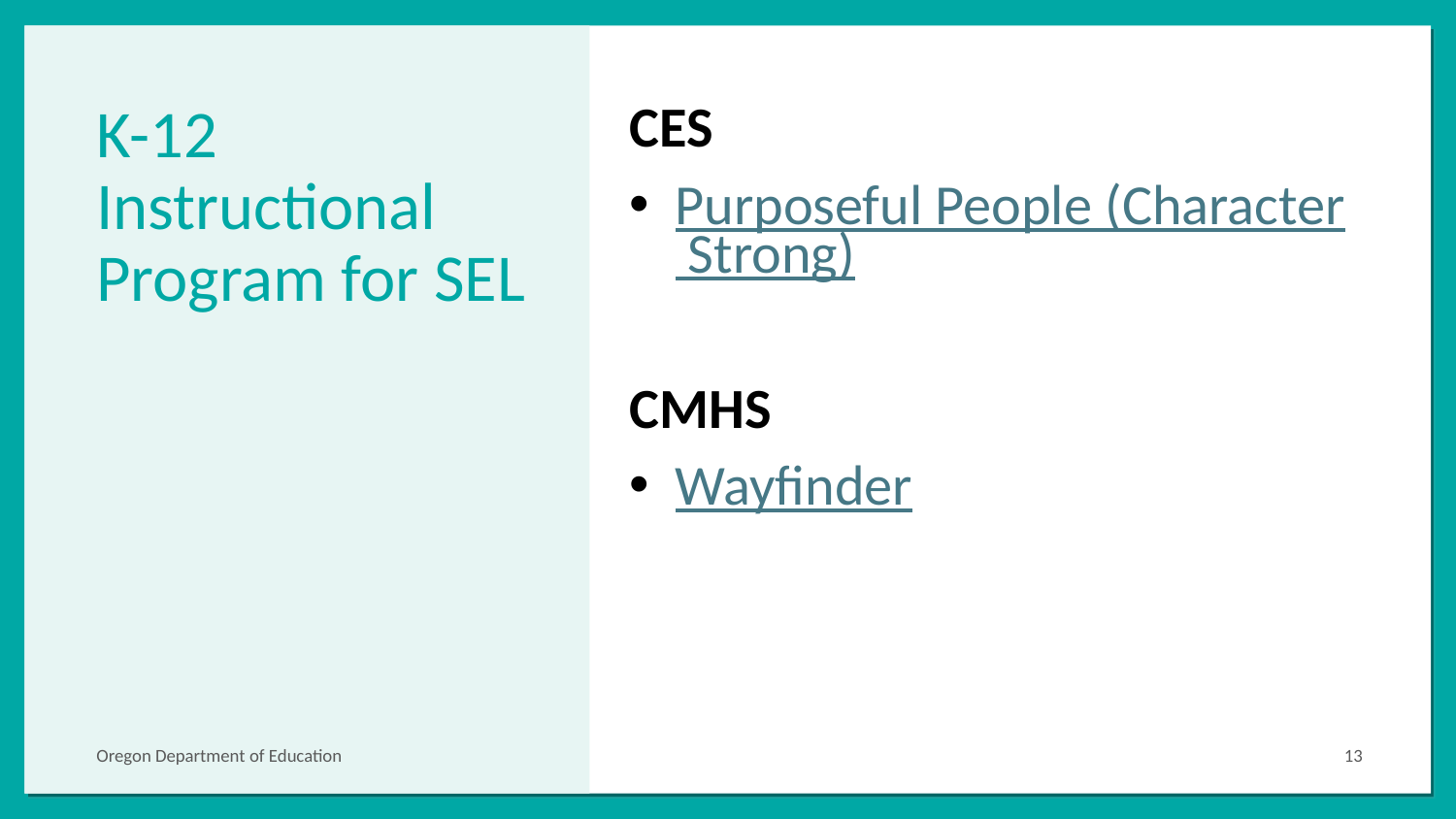

CES
Purposeful People (Character Strong)

CMHS
Wayfinder

# K-12 Instructional Program for SEL
13